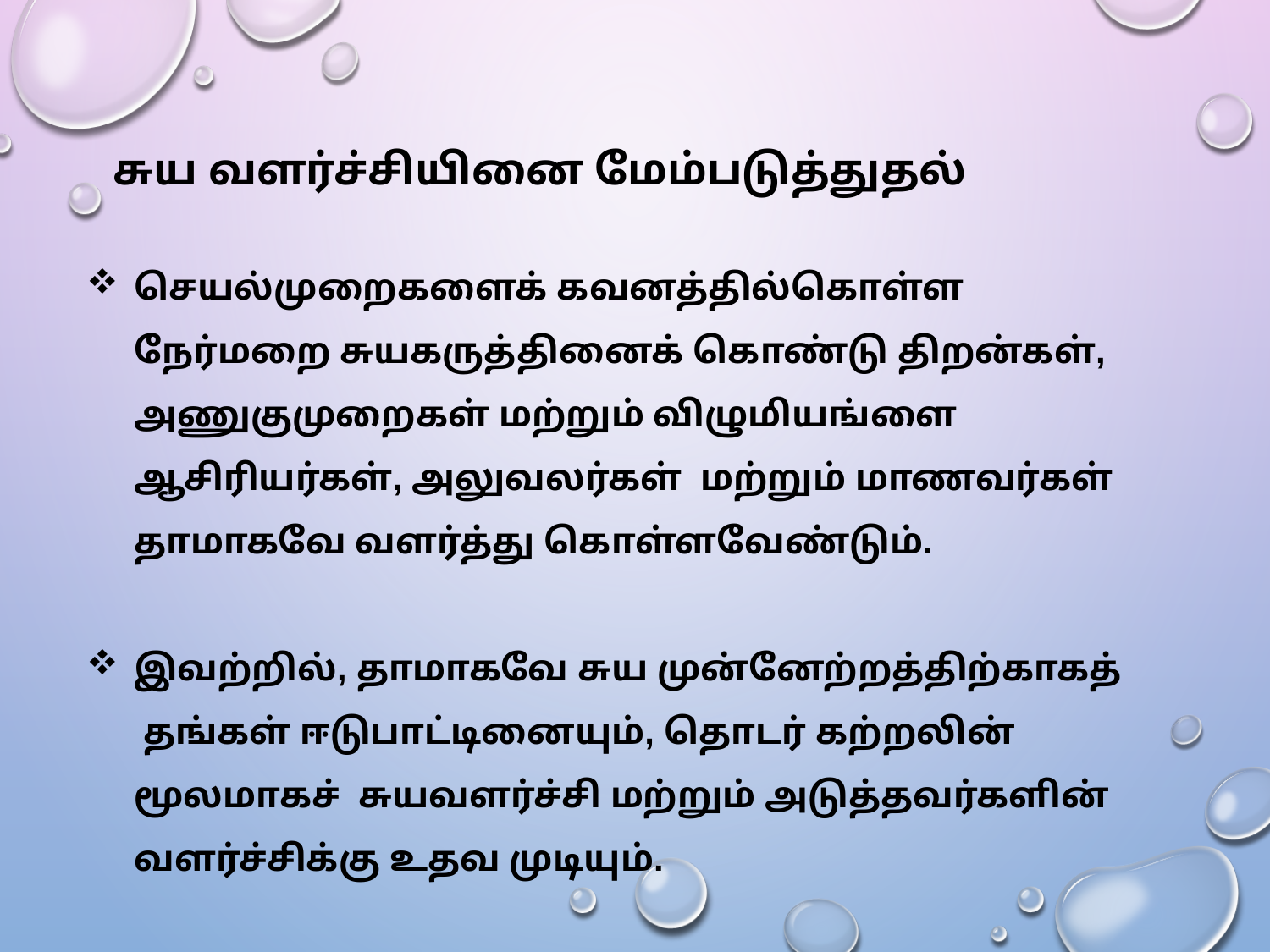

சுய வளர்ச்சியினை மேம்படுத்துதல்
செயல்முறைகளைக் கவனத்தில்கொள்ள நேர்மறை சுயகருத்தினைக் கொண்டு திறன்கள், அணுகுமுறைகள் மற்றும் விழுமியங்ளை ஆசிரியர்கள், அலுவலர்கள்  மற்றும் மாணவர்கள் தாமாகவே வளர்த்து கொள்ளவேண்டும்.

இவற்றில், தாமாகவே சுய முன்னேற்றத்திற்காகத்  தங்கள் ஈடுபாட்டினையும், தொடர் கற்றலின் மூலமாகச்  சுயவளர்ச்சி மற்றும் அடுத்தவர்களின் வளர்ச்சிக்கு உதவ முடியும்.